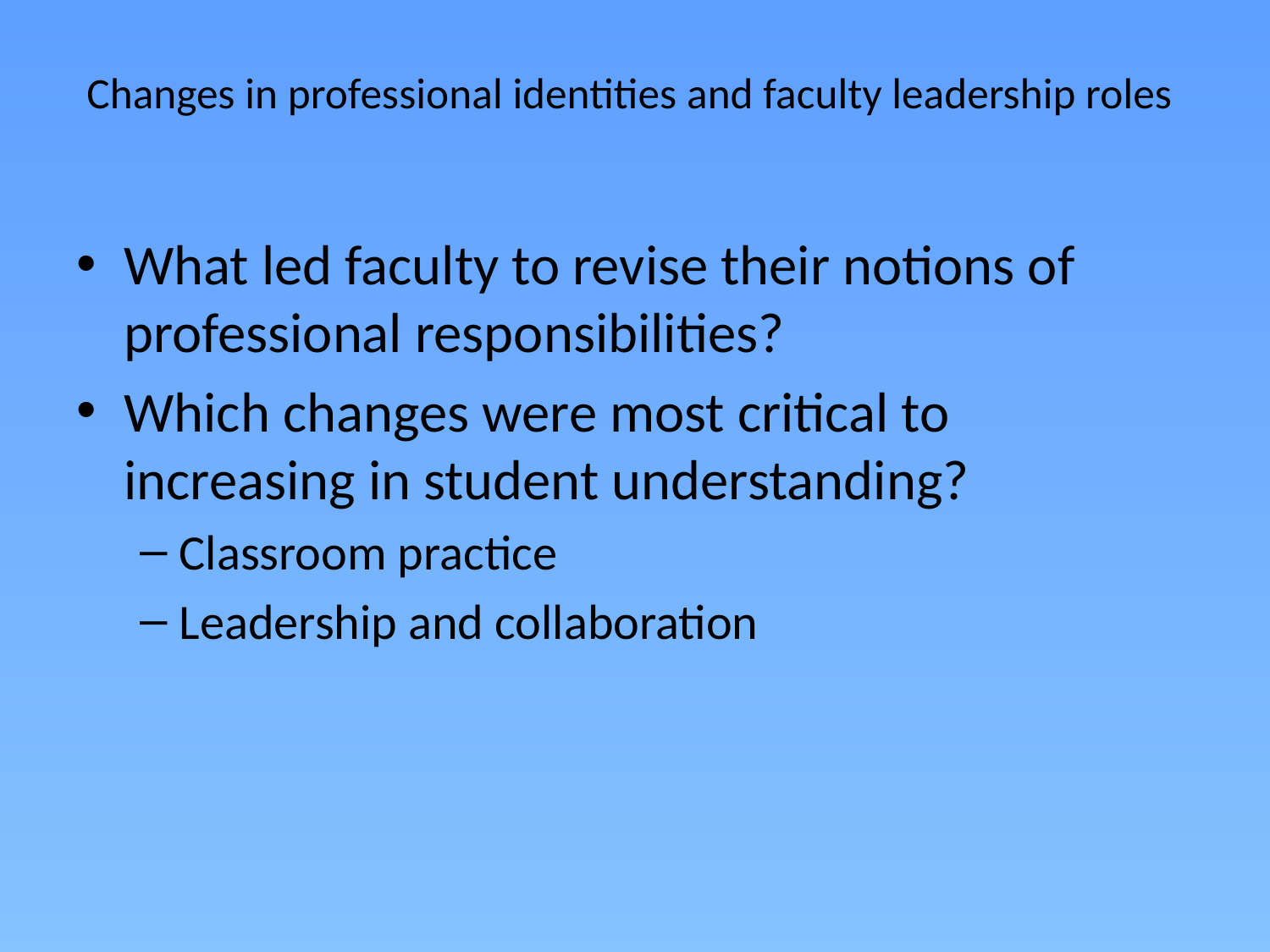

# Changes in professional identities and faculty leadership roles
What led faculty to revise their notions of professional responsibilities?
Which changes were most critical to increasing in student understanding?
Classroom practice
Leadership and collaboration